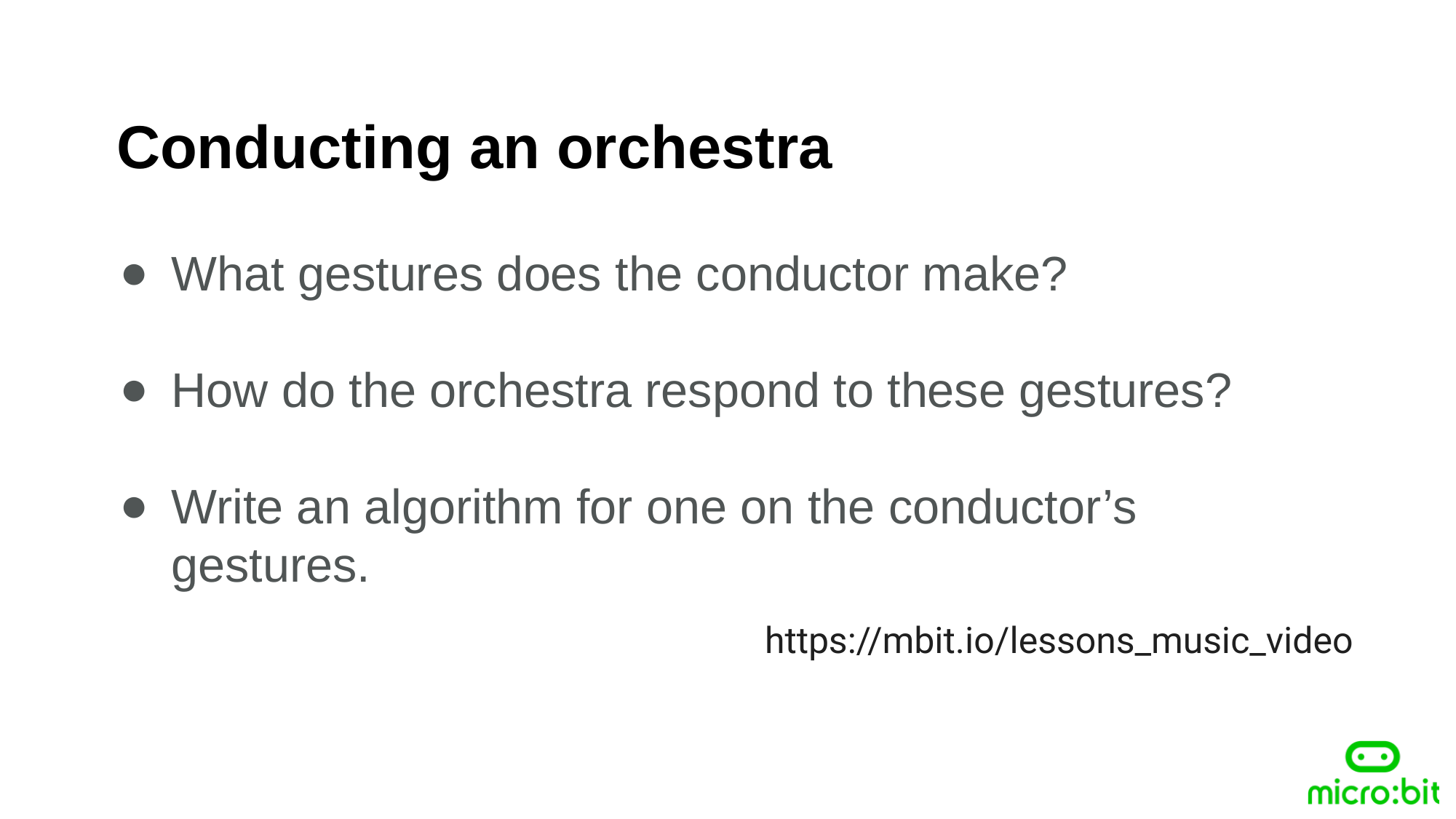

Conducting an orchestra

What gestures does the conductor make?

How do the orchestra respond to these gestures?

Write an algorithm for one on the conductor’s gestures.

https://mbit.io/lessons_music_video